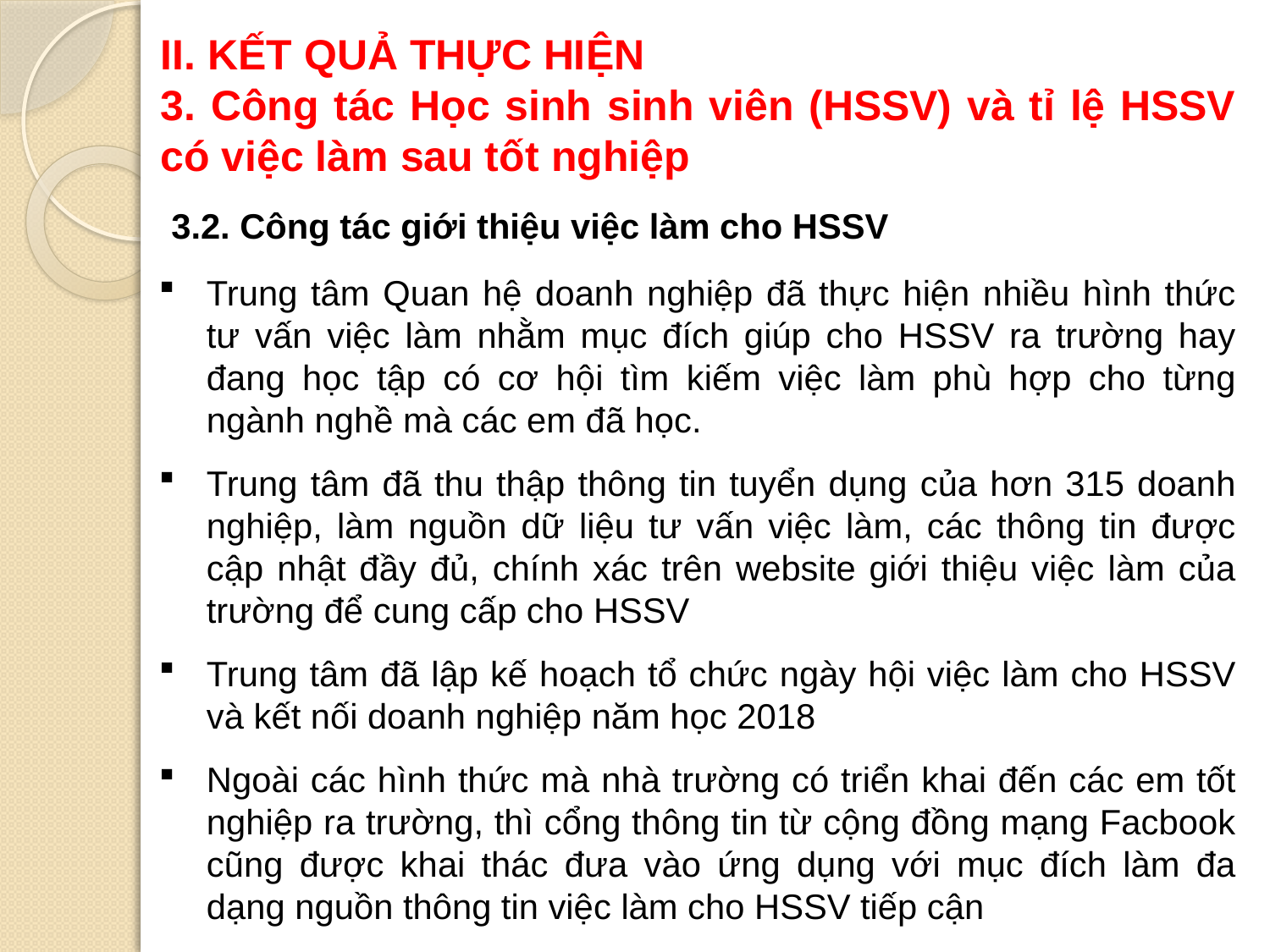

II. KẾT QUẢ THỰC HIỆN
3. Công tác Học sinh sinh viên (HSSV) và tỉ lệ HSSV có việc làm sau tốt nghiệp
3.2. Công tác giới thiệu việc làm cho HSSV
Trung tâm Quan hệ doanh nghiệp đã thực hiện nhiều hình thức tư vấn việc làm nhằm mục đích giúp cho HSSV ra trường hay đang học tập có cơ hội tìm kiếm việc làm phù hợp cho từng ngành nghề mà các em đã học.
Trung tâm đã thu thập thông tin tuyển dụng của hơn 315 doanh nghiệp, làm nguồn dữ liệu tư vấn việc làm, các thông tin được cập nhật đầy đủ, chính xác trên website giới thiệu việc làm của trường để cung cấp cho HSSV
Trung tâm đã lập kế hoạch tổ chức ngày hội việc làm cho HSSV và kết nối doanh nghiệp năm học 2018
Ngoài các hình thức mà nhà trường có triển khai đến các em tốt nghiệp ra trường, thì cổng thông tin từ cộng đồng mạng Facbook cũng được khai thác đưa vào ứng dụng với mục đích làm đa dạng nguồn thông tin việc làm cho HSSV tiếp cận